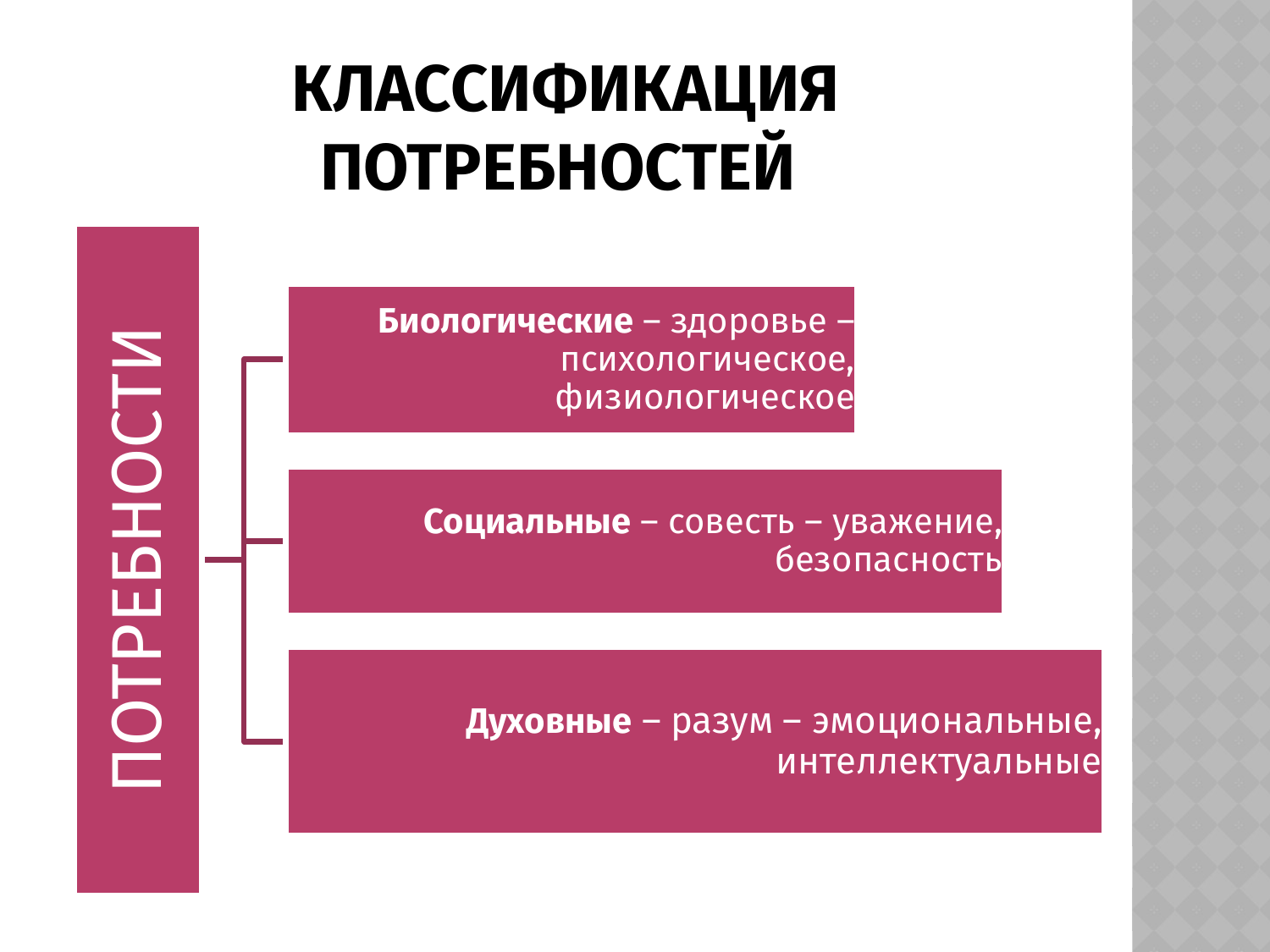

# классификация потребностей

ПОТРЕБНОСТИ
Биологические – здоровье – психологическое, физиологическое
Социальные – совесть – уважение, безопасность
Духовные – разум – эмоциональные, интеллектуальные